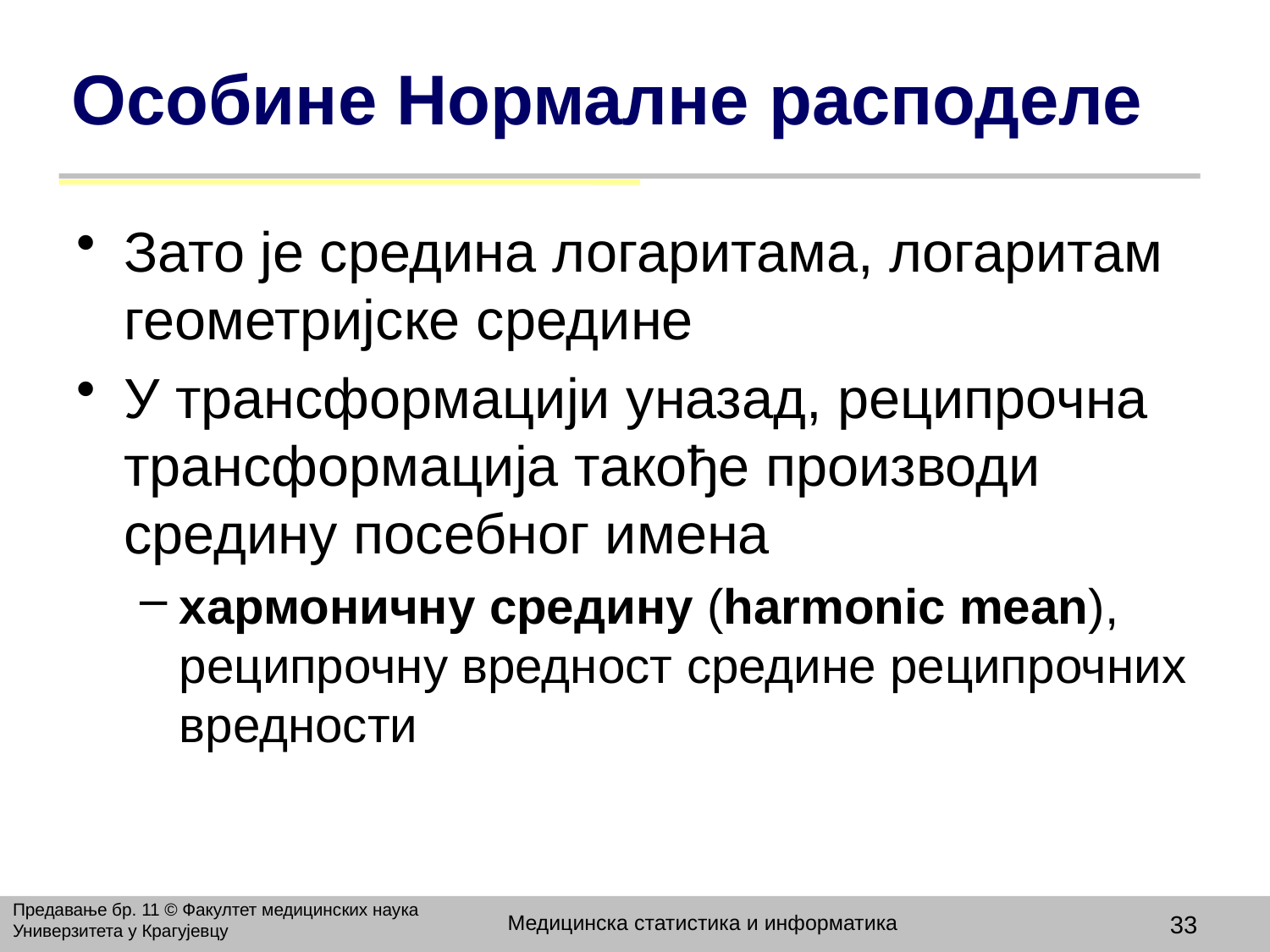

# Особине Нормалне расподеле
Зато је средина логаритама, логаритам геометријске средине
У трансформацији уназад, реципрочна трансформација такође производи средину посебног имена
хармоничну средину (harmonic mean), реципрочну вредност средине реципрочних вредности
Предавање бр. 11 © Факултет медицинских наука Универзитета у Крагујевцу
Медицинска статистика и информатика
33